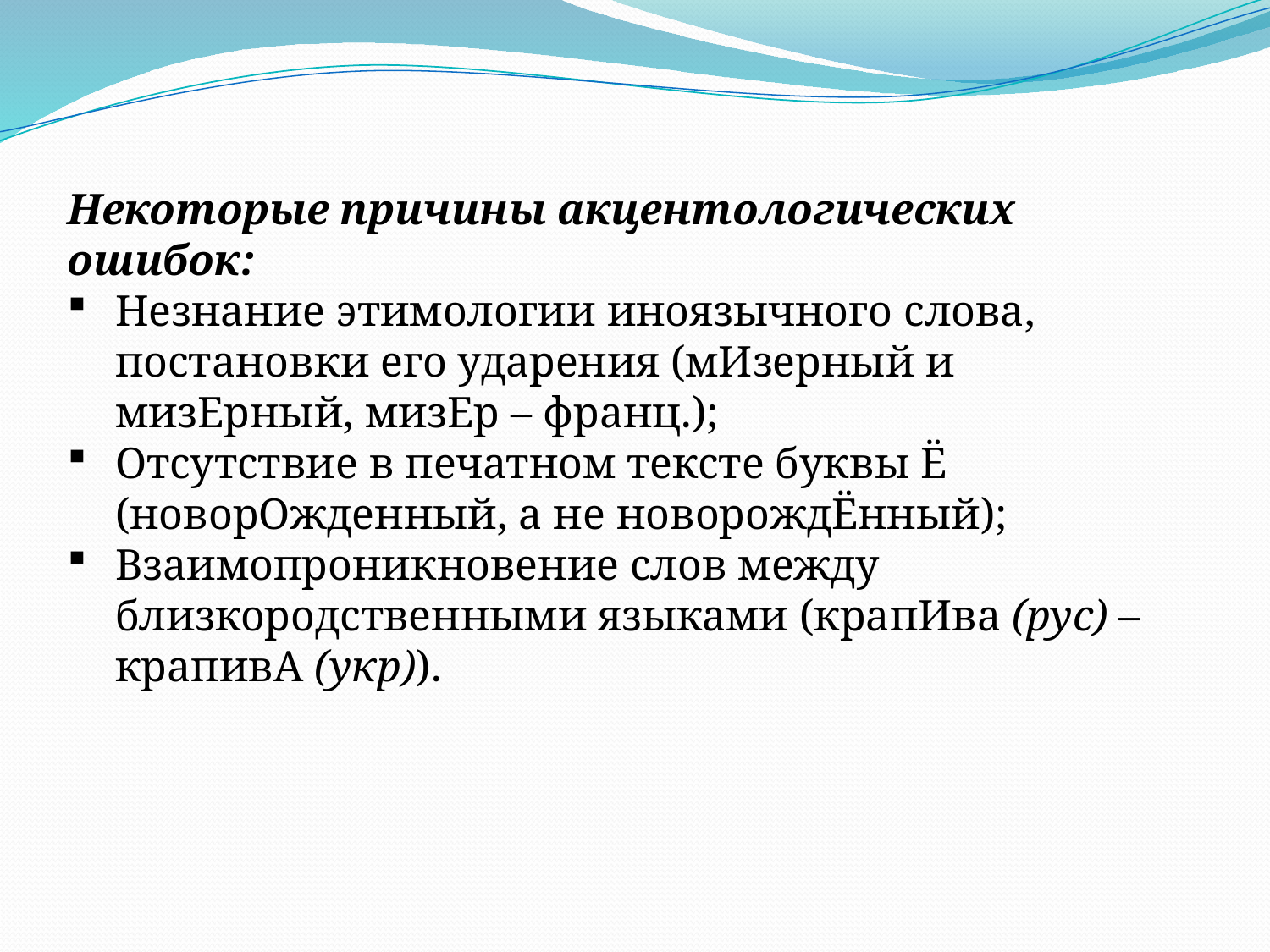

Некоторые причины акцентологических ошибок:
Незнание этимологии иноязычного слова, постановки его ударения (мИзерный и мизЕрный, мизЕр – франц.);
Отсутствие в печатном тексте буквы Ё (новорОжденный, а не новорождЁнный);
Взаимопроникновение слов между близкородственными языками (крапИва (рус) – крапивА (укр)).